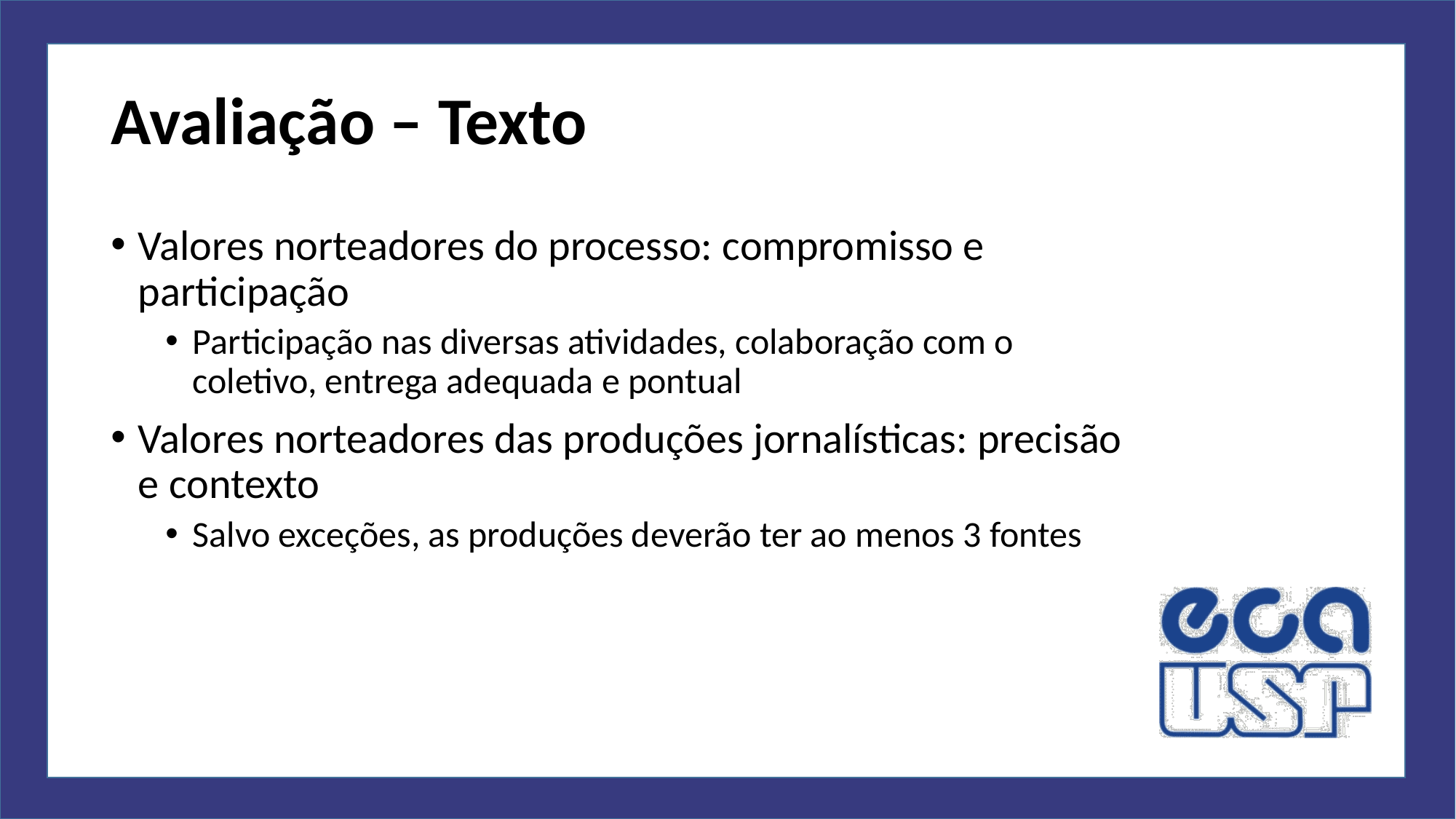

# Avaliação – Texto
Valores norteadores do processo: compromisso e participação
Participação nas diversas atividades, colaboração com o coletivo, entrega adequada e pontual
Valores norteadores das produções jornalísticas: precisão e contexto
Salvo exceções, as produções deverão ter ao menos 3 fontes